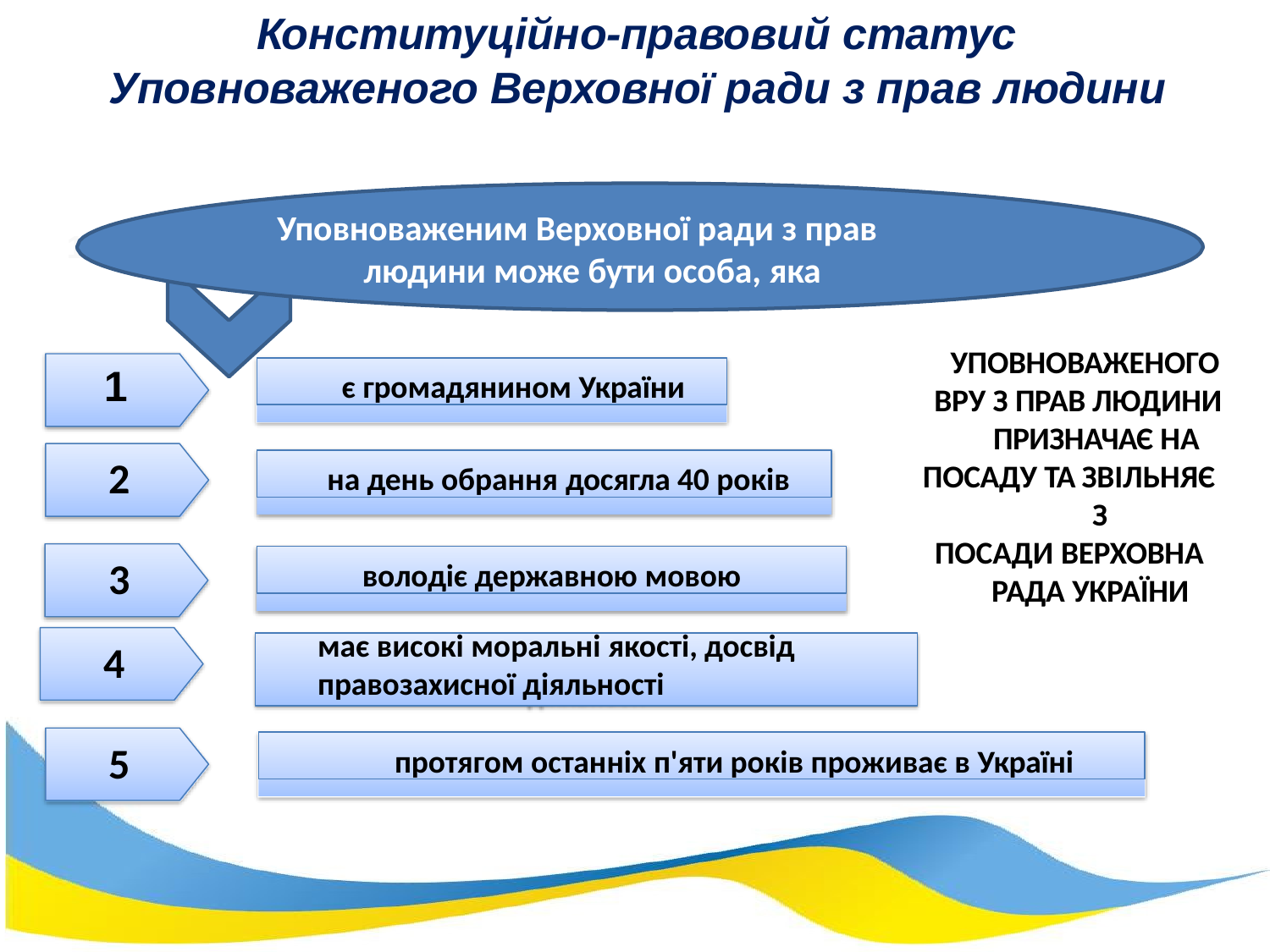

# Конституційно-правовий статус
Уповноваженого Верховної ради з прав людини

Уповноваженим Верховної ради з прав  людини може бути особа, яка
1
УПОВНОВАЖЕНОГО
ВРУ З ПРАВ ЛЮДИНИ
ПРИЗНАЧАЄ НА  ПОСАДУ ТА ЗВІЛЬНЯЄ
З
ПОСАДИ ВЕРХОВНА  РАДА УКРАЇНИ

1
є громадянином України

2
на день обрання досягла 40 років

володіє державною мовою
3

має високі моральні якості, досвід правозахисної діяльності
4

протягом останніх п'яти років проживає в Україні
5
39